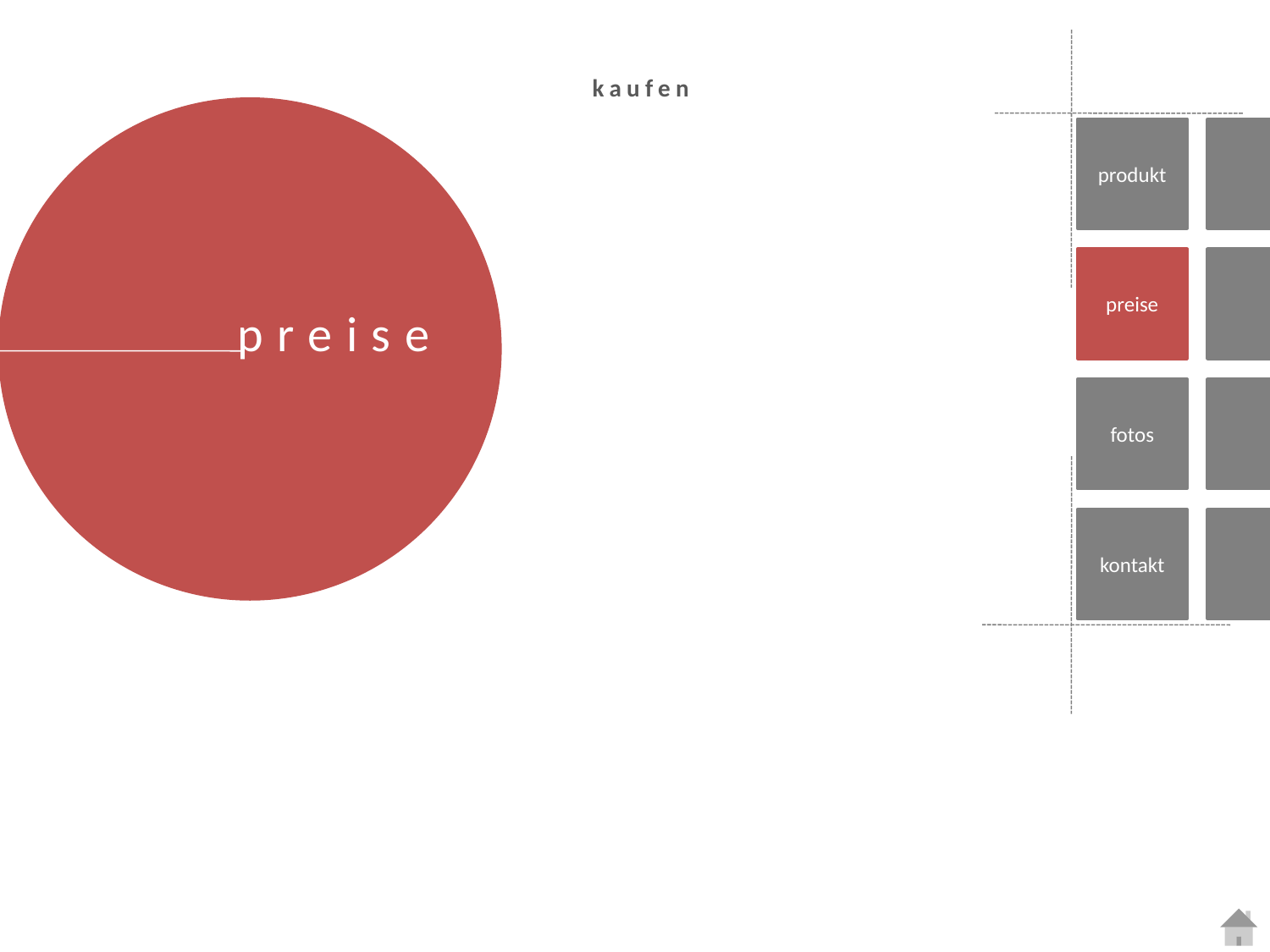

Homepage weitere Seiten
kaufen

produkt

preise

preise
fotos

kontakt